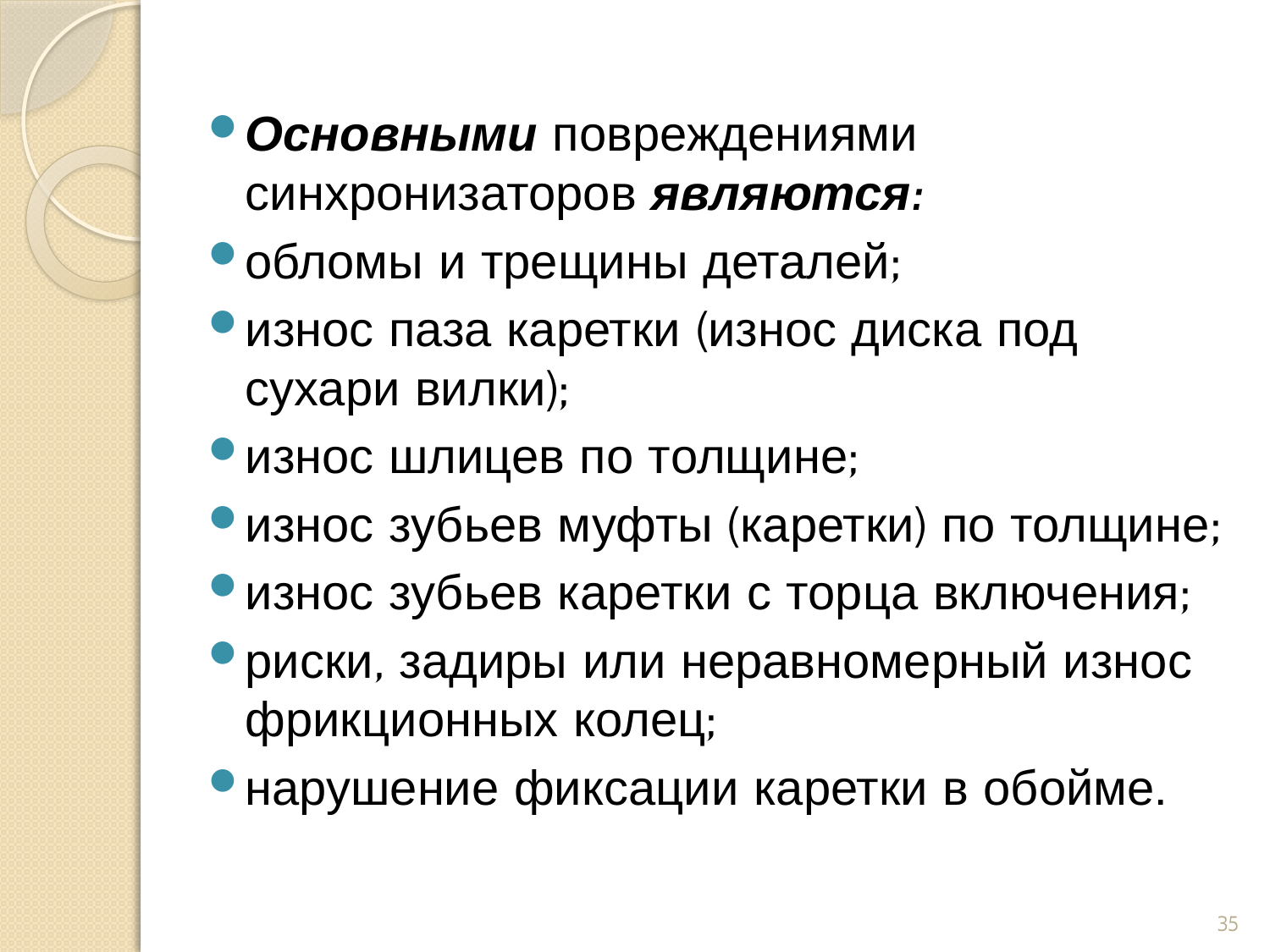

Основными повреждениями синхронизаторов являются:
обломы и трещины деталей;
износ паза каретки (износ диска под сухари вилки);
износ шлицев по толщине;
износ зубьев муфты (каретки) по толщине;
износ зубьев каретки с торца включения;
риски, задиры или неравномерный износ фрикционных колец;
нарушение фиксации каретки в обойме.

35